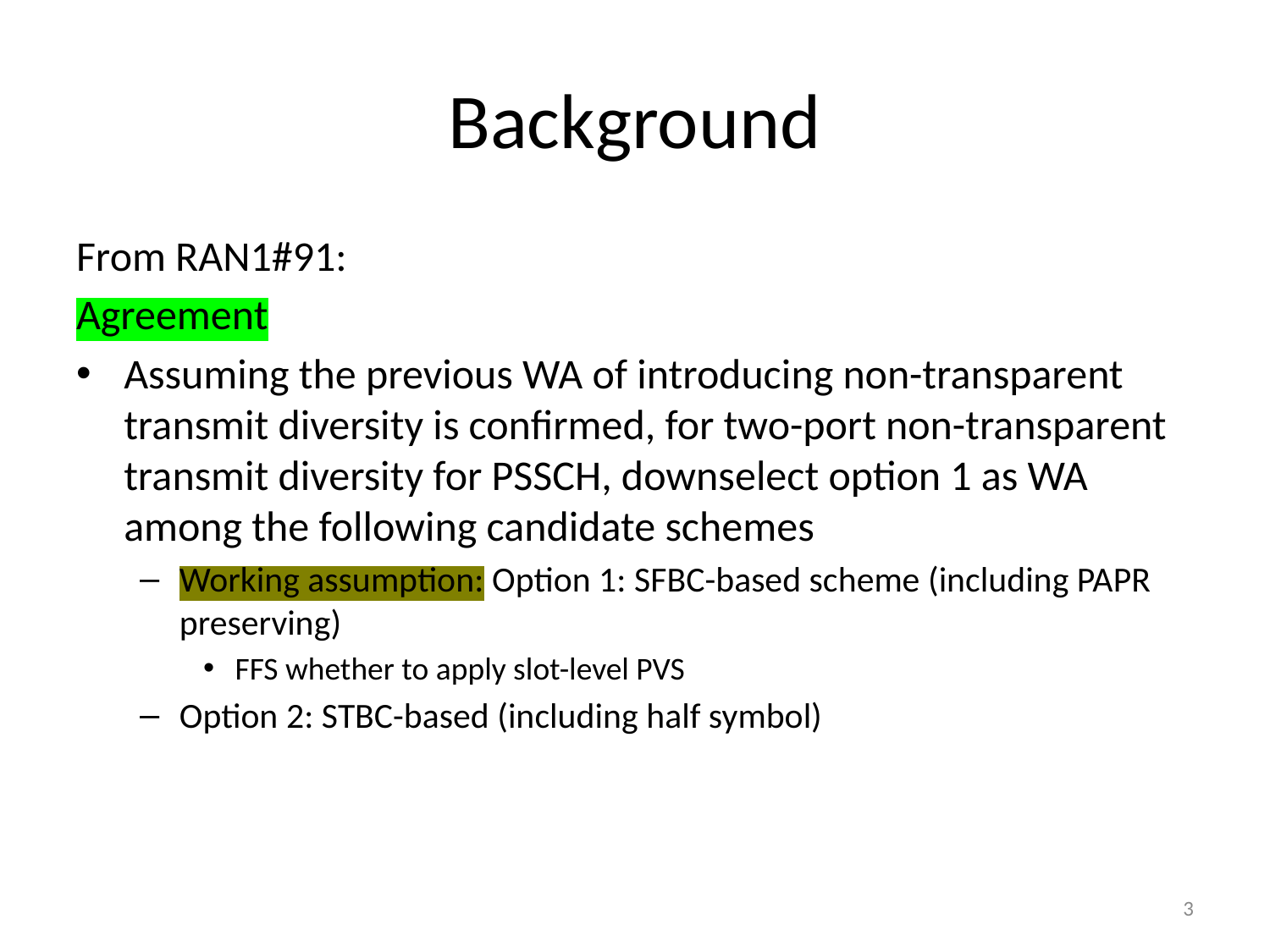

# Background
From RAN1#91:
Agreement
Assuming the previous WA of introducing non-transparent transmit diversity is confirmed, for two-port non-transparent transmit diversity for PSSCH, downselect option 1 as WA among the following candidate schemes
Working assumption: Option 1: SFBC-based scheme (including PAPR preserving)
FFS whether to apply slot-level PVS
Option 2: STBC-based (including half symbol)

3